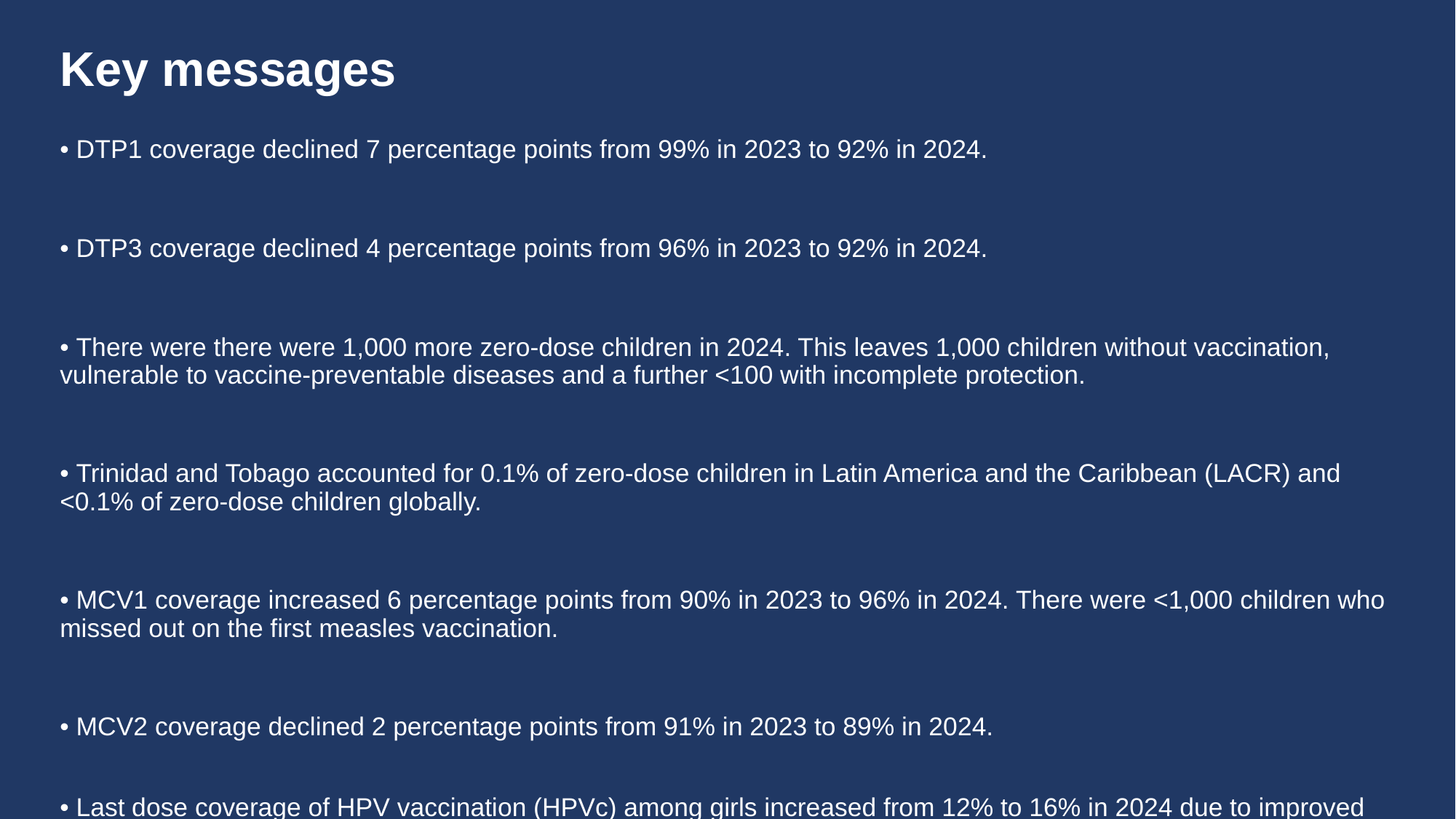

# Key messages
• DTP1 coverage declined 7 percentage points from 99% in 2023 to 92% in 2024.

• DTP3 coverage declined 4 percentage points from 96% in 2023 to 92% in 2024.

• There were there were 1,000 more zero-dose children in 2024. This leaves 1,000 children without vaccination, vulnerable to vaccine-preventable diseases and a further <100 with incomplete protection.

• Trinidad and Tobago accounted for 0.1% of zero-dose children in Latin America and the Caribbean (LACR) and <0.1% of zero-dose children globally.

• MCV1 coverage increased 6 percentage points from 90% in 2023 to 96% in 2024. There were <1,000 children who missed out on the first measles vaccination.

• MCV2 coverage declined 2 percentage points from 91% in 2023 to 89% in 2024.

• Last dose coverage of HPV vaccination (HPVc) among girls increased from 12% to 16% in 2024 due to improved programme performance.